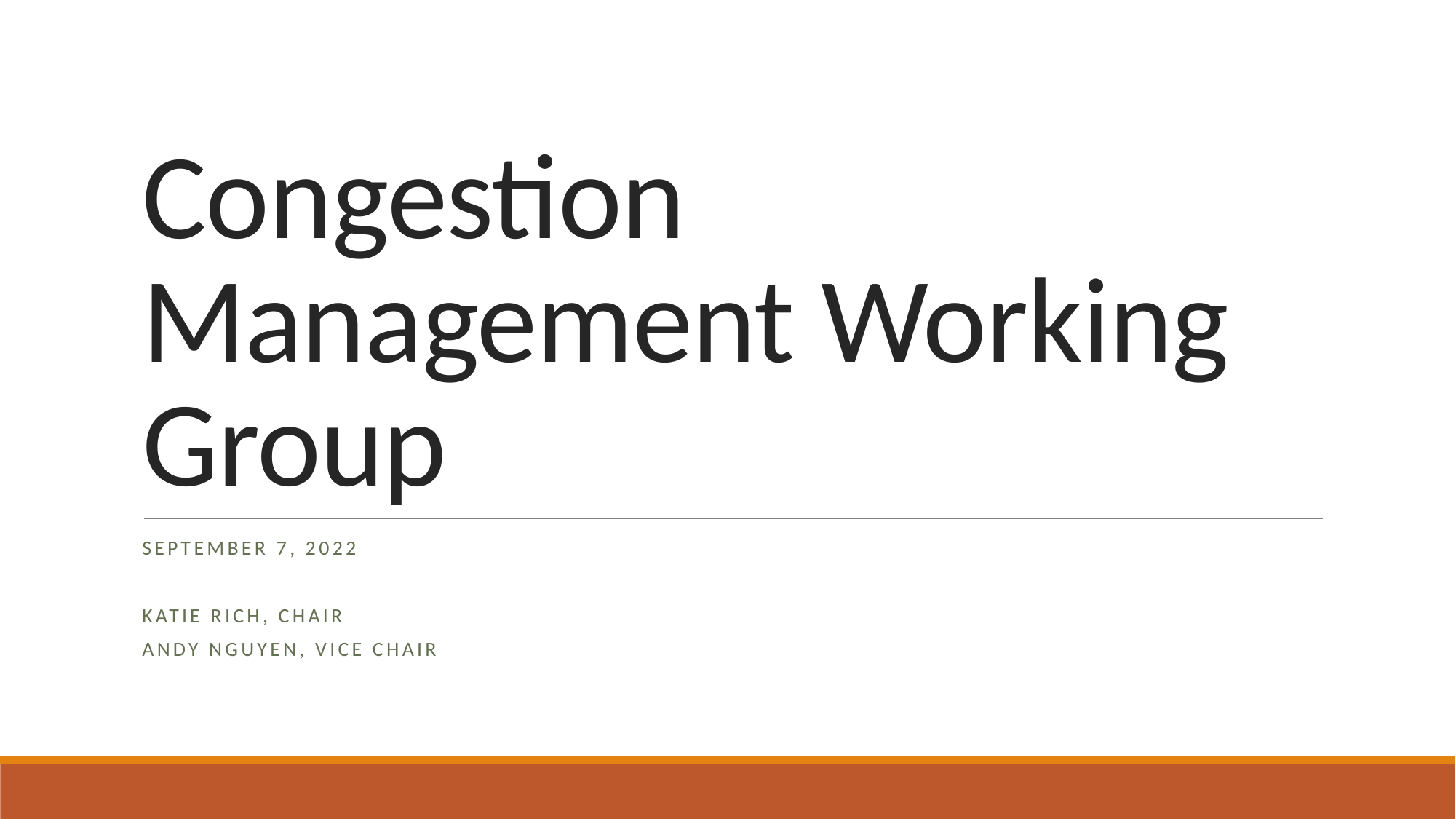

# Congestion Management Working Group
September 7, 2022

Katie Rich, Chair
Andy Nguyen, Vice Chair